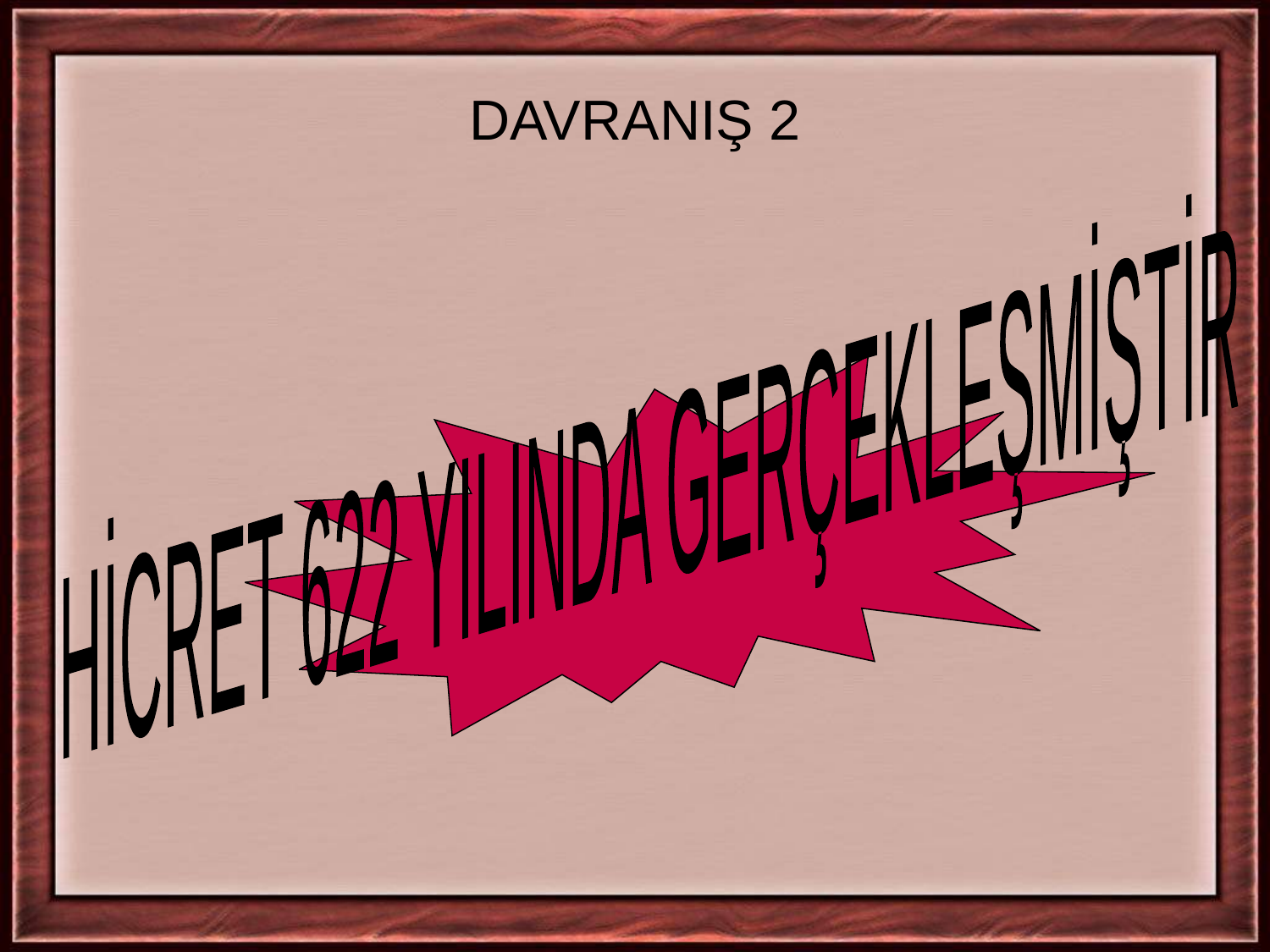

# DAVRANIŞ 2
HİCRET 622 YILINDA GERÇEKLEŞMİŞTİR